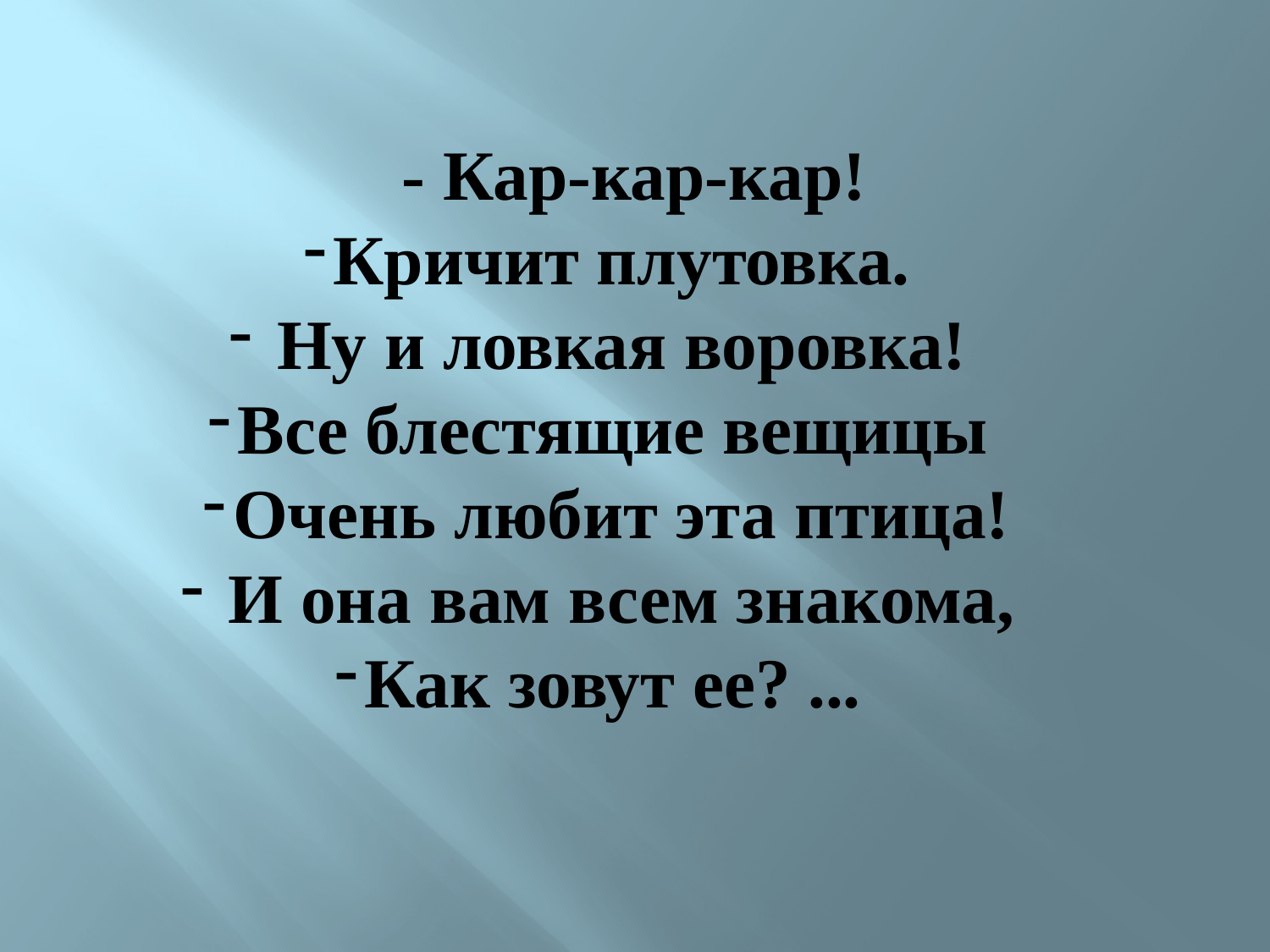

- Кар-кар-кар!
Кричит плутовка.
 Ну и ловкая воровка!
Все блестящие вещицы
Очень любит эта птица!
 И она вам всем знакома,
Как зовут ее? ...